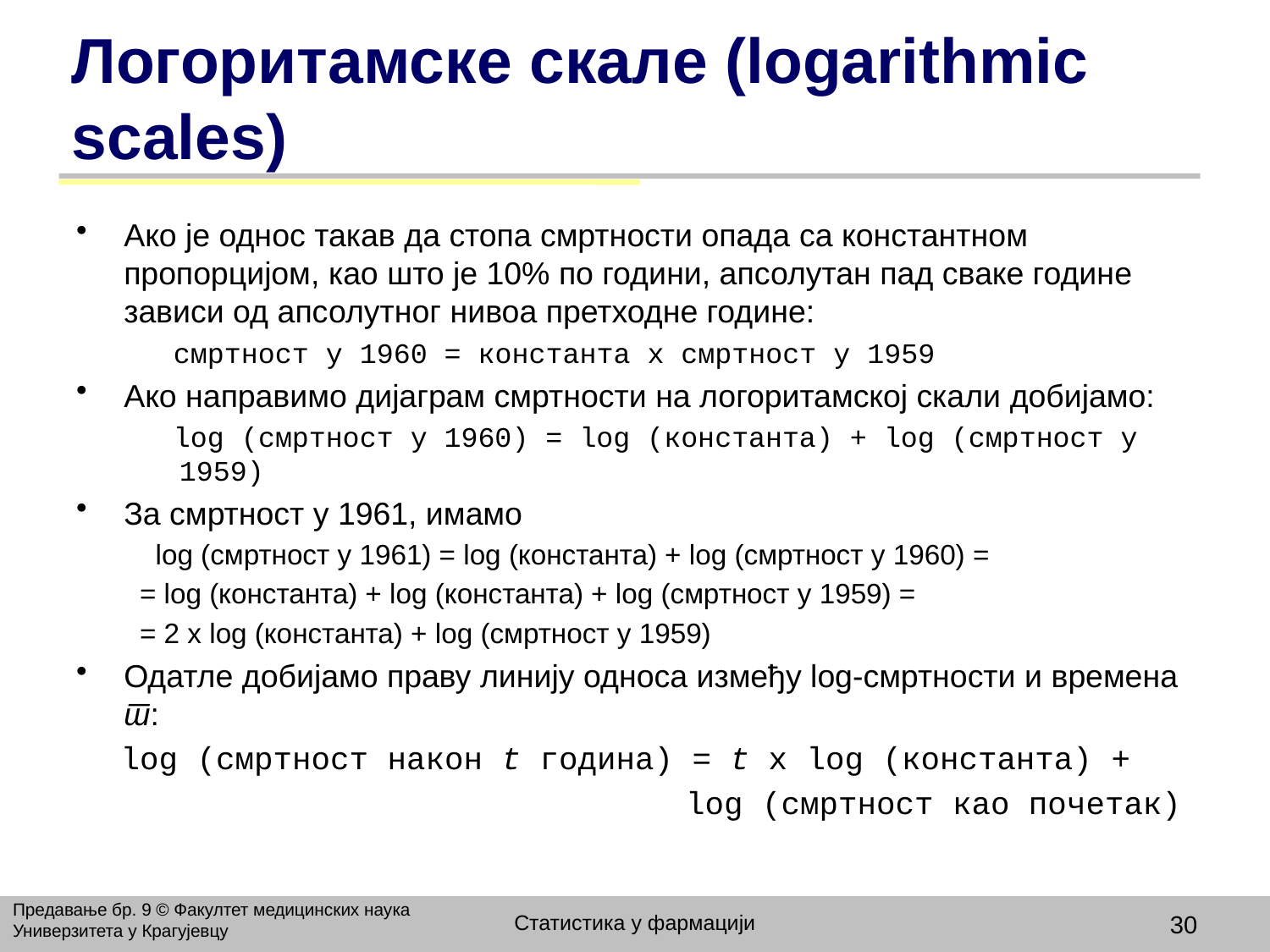

# Логоритамске скале (logarithmic scales)
Aко је однос такав да стопа смртности опада са константном пропорцијом, као што је 10% по години, апсолутан пад сваке године зависи од апсолутног нивоа претходне године:
  смртност у 1960 = константа x смртност у 1959
Aко направимо дијаграм смртности на логоритамској скали добијамо:
  log (смртност у 1960) = log (константа) + log (смртност у 1959)
За смртност у 1961, имамо
  log (смртност у 1961) = log (константа) + log (смртност у 1960) =
= log (константа) + log (константа) + log (смртност у 1959) =
= 2 x log (константа) + log (смртност у 1959)
Одатле добијамо праву линију односа између log-смртности и времена т:
     log (смртност након t година) = t x log (константа) +
                                log (смртност као почетак)
Предавање бр. 9 © Факултет медицинских наука Универзитета у Крагујевцу
Статистика у фармацији
30